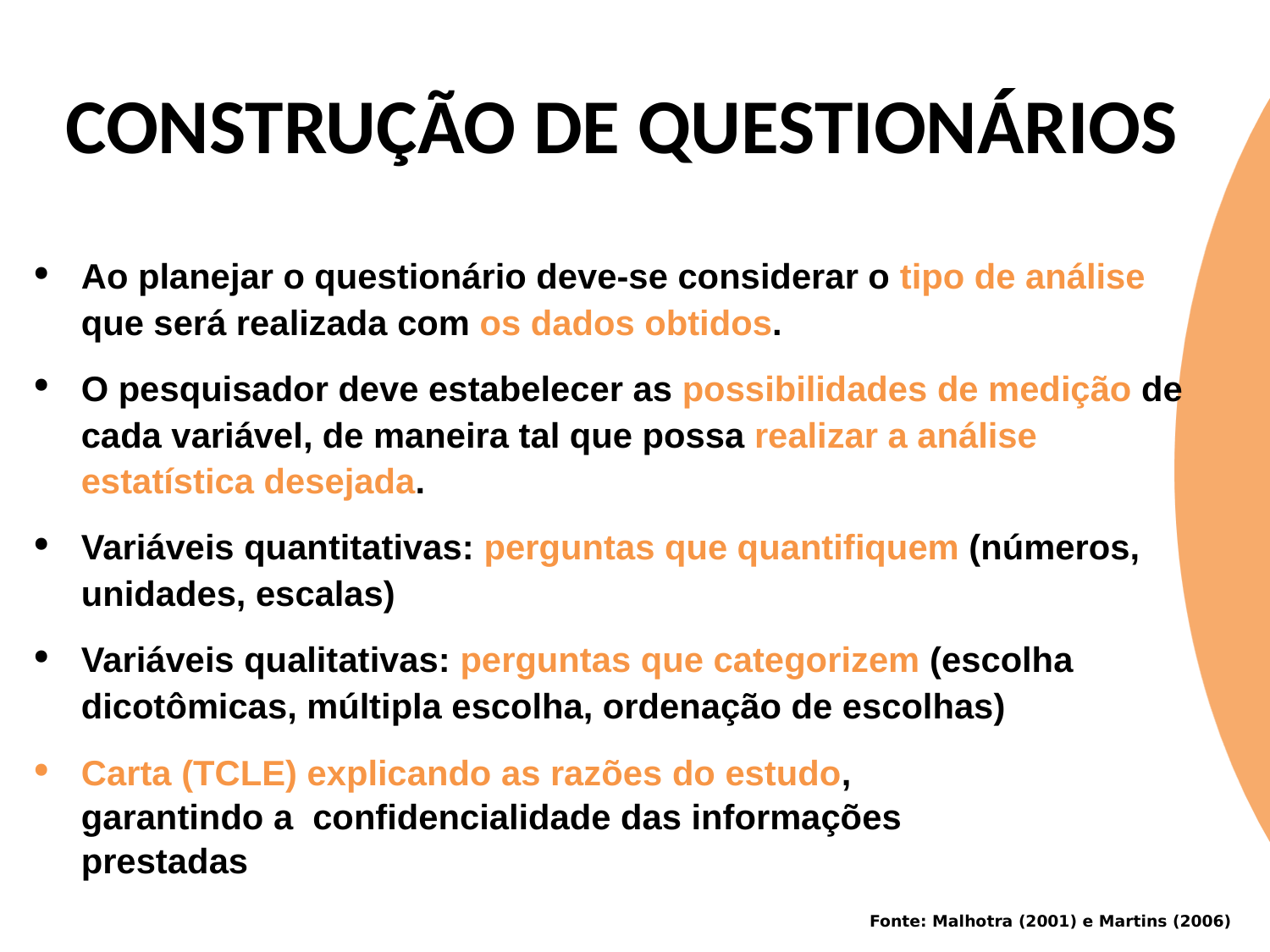

# CONSTRUÇÃO DE QUESTIONÁRIOS
Ao planejar o questionário deve-se considerar o tipo de análise  que será realizada com os dados obtidos.
O pesquisador deve estabelecer as possibilidades de medição de  cada variável, de maneira tal que possa realizar a análise  estatística desejada.
Variáveis quantitativas: perguntas que quantifiquem (números,  unidades, escalas)
Variáveis qualitativas: perguntas que categorizem (escolha  dicotômicas, múltipla escolha, ordenação de escolhas)
Carta (TCLE) explicando as razões do estudo, garantindo a  confidencialidade das informações prestadas
Fonte: Malhotra (2001) e Martins (2006)